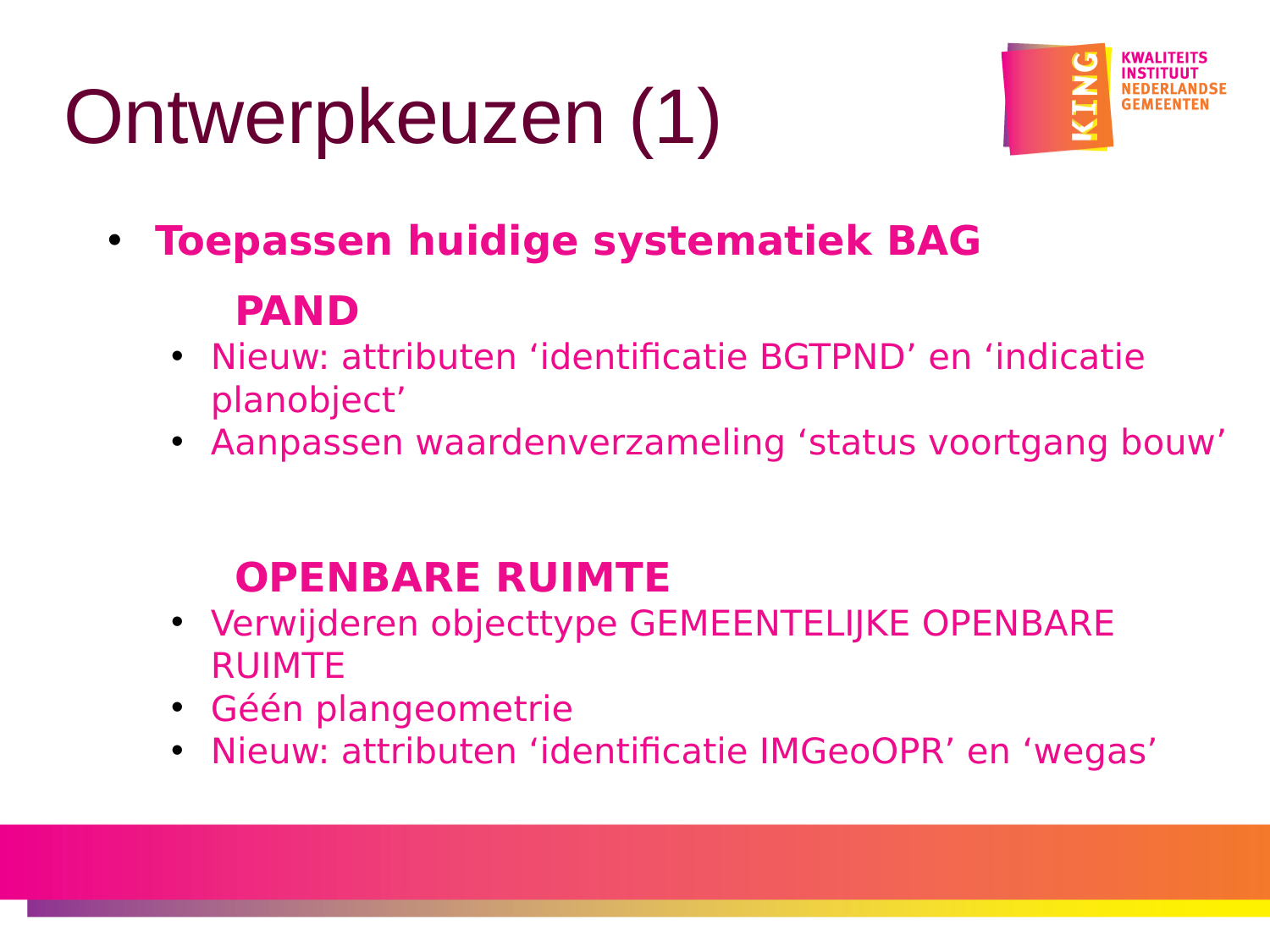

# Ontwerpkeuzen (1)
Toepassen huidige systematiek BAG
	PAND
Nieuw: attributen ‘identificatie BGTPND’ en ‘indicatie planobject’
Aanpassen waardenverzameling ‘status voortgang bouw’

	OPENBARE RUIMTE
Verwijderen objecttype GEMEENTELIJKE OPENBARE RUIMTE
Géén plangeometrie
Nieuw: attributen ‘identificatie IMGeoOPR’ en ‘wegas’

.